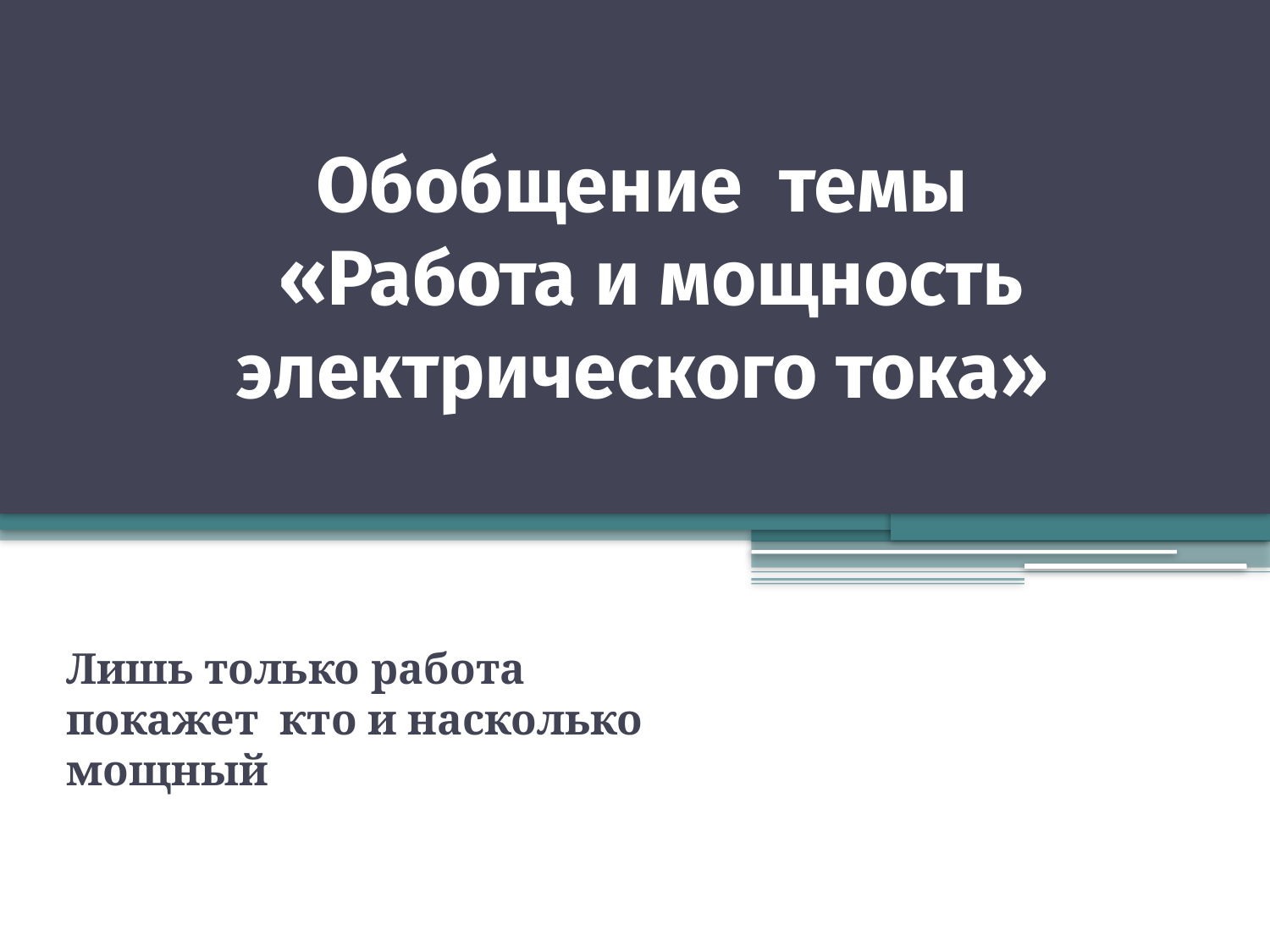

# Обобщение  темы «Работа и мощность электрического тока»
Лишь только работа покажет  кто и насколько мощный